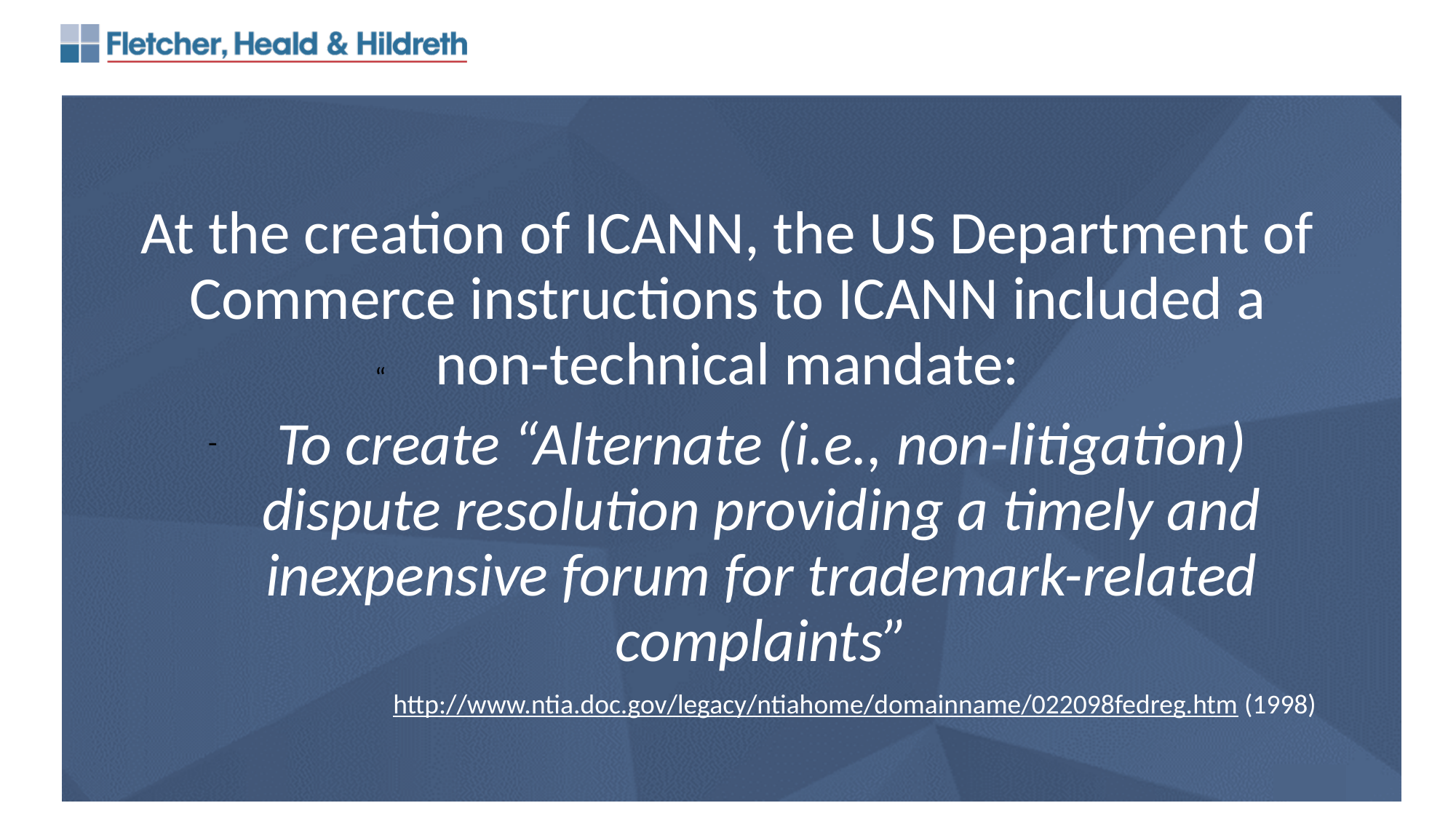

At the creation of ICANN, the US Department of Commerce instructions to ICANN included a non-technical mandate:
To create “Alternate (i.e., non-litigation) dispute resolution providing a timely and inexpensive forum for trademark-related complaints”
http://www.ntia.doc.gov/legacy/ntiahome/domainname/022098fedreg.htm (1998)

“